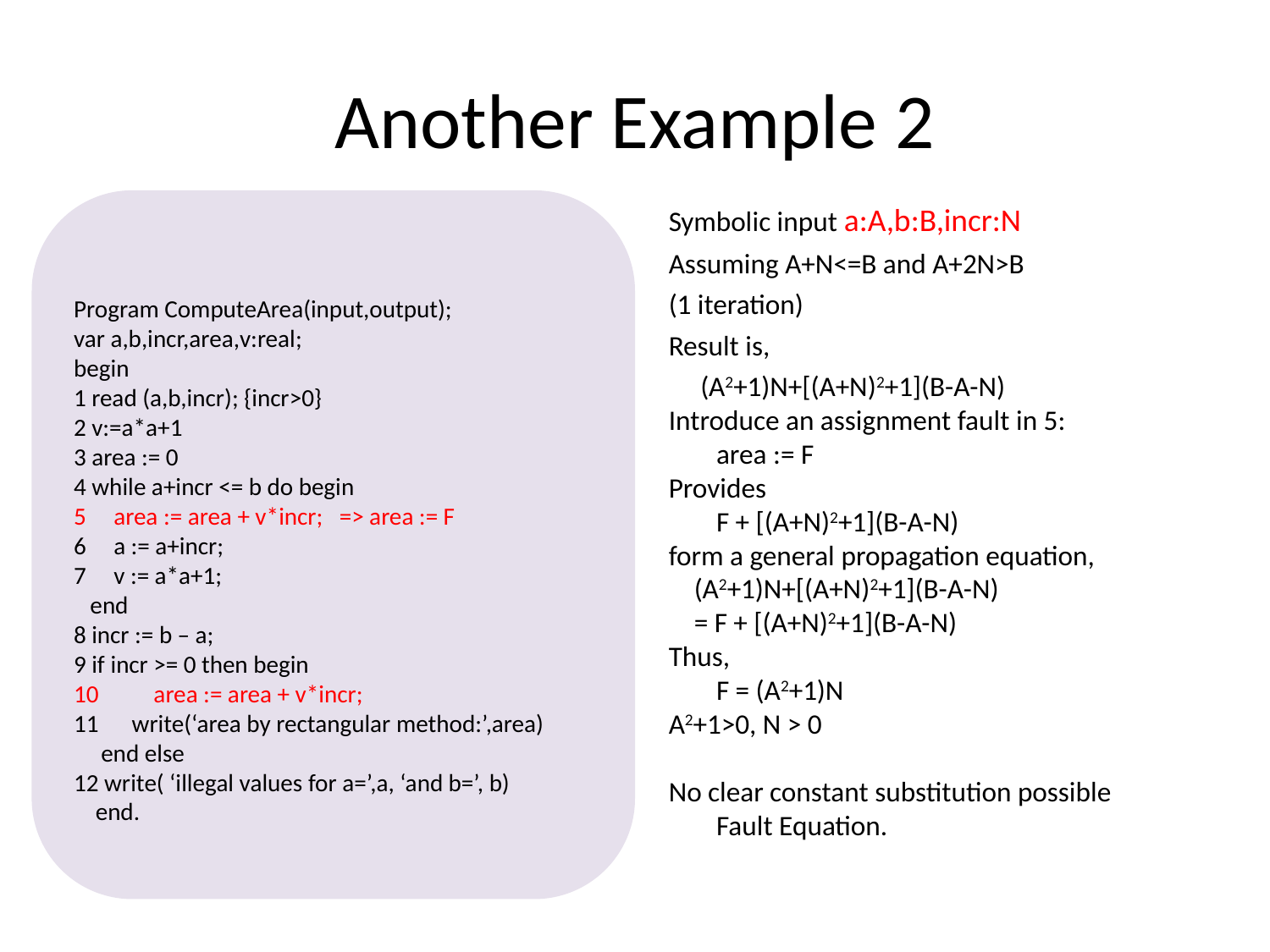

# Another Example 2

Program ComputeArea(input,output);
var a,b,incr,area,v:real;
begin
1 read (a,b,incr); {incr>0}
2 v:=a*a+1
3 area := 0
4 while a+incr <= b do begin
5     area := area + v*incr;   => area := F
6     a := a+incr;
7     v := a*a+1;
   end
8 incr := b – a;
9 if incr >= 0 then begin
10 	   area := area + v*incr;
11      write(‘area by rectangular method:’,area)
     end else
12 write( ‘illegal values for a=’,a, ‘and b=’, b)
    end.
Symbolic input a:A,b:B,incr:N
Assuming A+N<=B and A+2N>B
(1 iteration)
Result is,
     (A2+1)N+[(A+N)2+1](B-A-N)
Introduce an assignment fault in 5:
	area := F
Provides
	F + [(A+N)2+1](B-A-N)
form a general propagation equation,
    (A2+1)N+[(A+N)2+1](B-A-N)
    = F + [(A+N)2+1](B-A-N)
Thus,
	F = (A2+1)N
A2+1>0, N > 0

No clear constant substitution possible
Fault Equation.